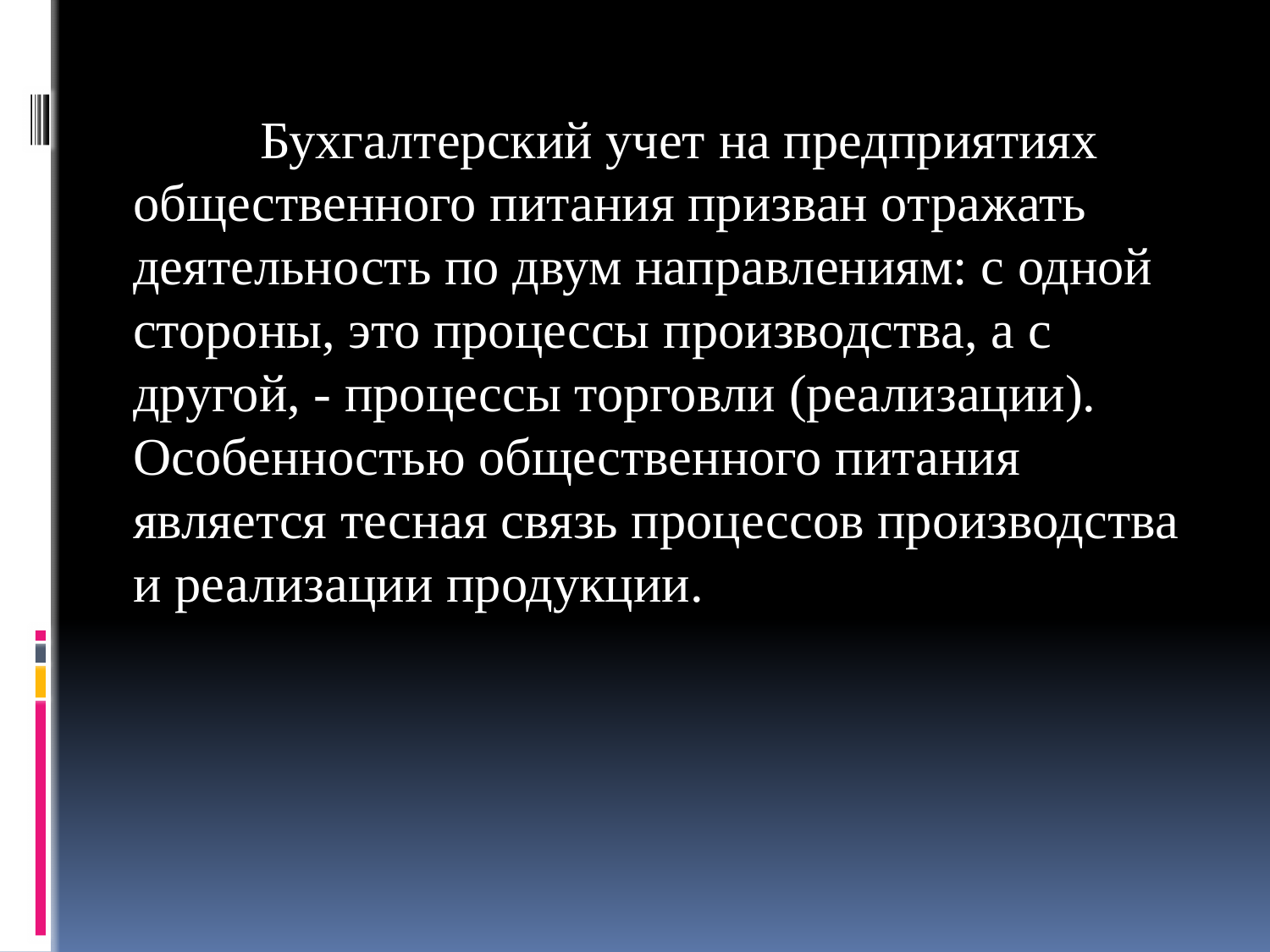

#
		Бухгалтерский учет на предприятиях общественного питания призван отражать деятельность по двум направлениям: с одной стороны, это процессы производства, а с другой, - процессы торговли (реализации). Особенностью общественного питания является тесная связь процессов производства и реализации продукции.